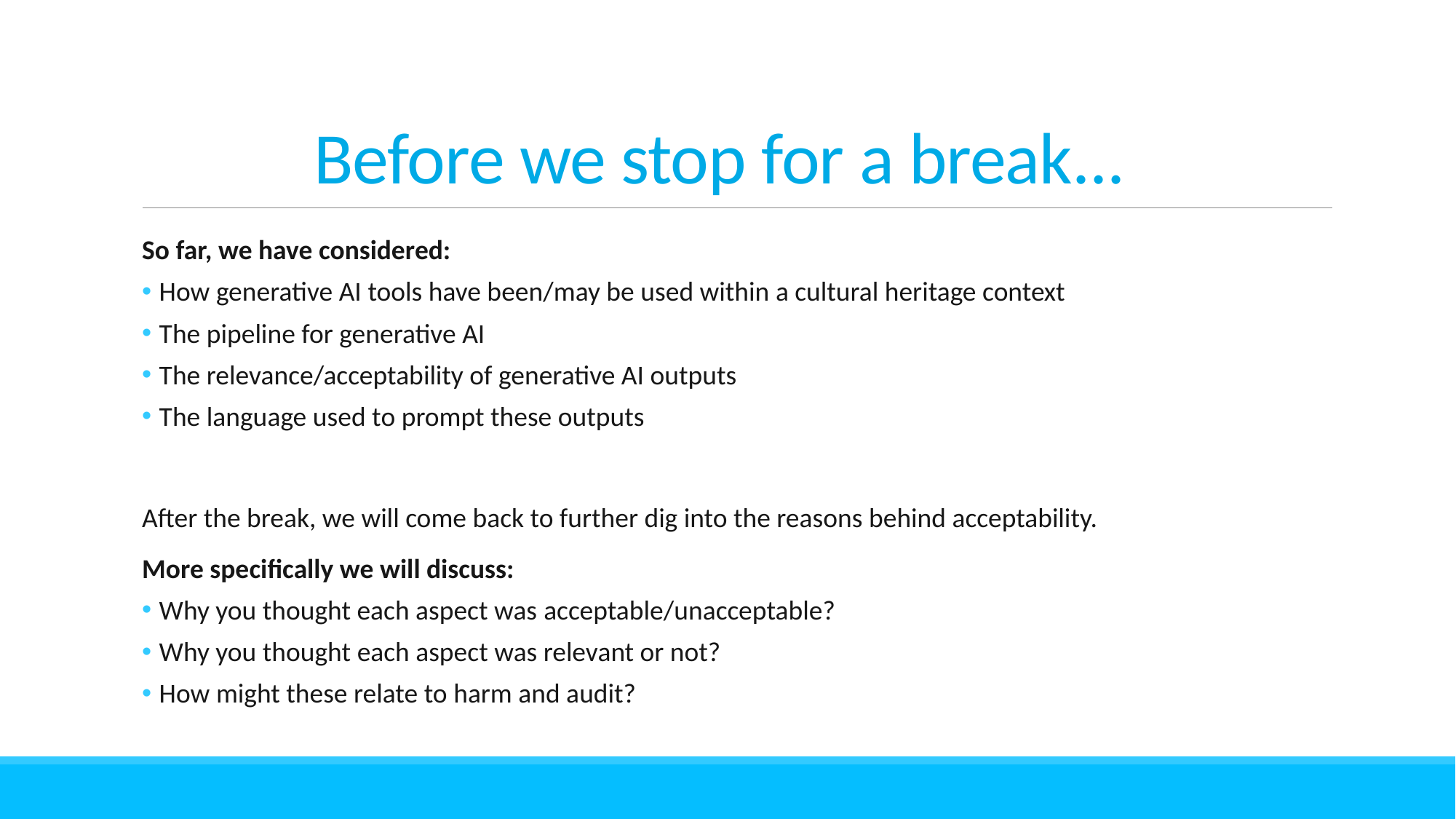

# Before we stop for a break...
So far, we have considered:
 How generative AI tools have been/may be used within a cultural heritage context
 The pipeline for generative AI
 The relevance/acceptability of generative AI outputs
 The language used to prompt these outputs

After the break, we will come back to further dig into the reasons behind acceptability.
More specifically we will discuss:
 Why you thought each aspect was acceptable/unacceptable?
 Why you thought each aspect was relevant or not?
 How might these relate to harm and audit?